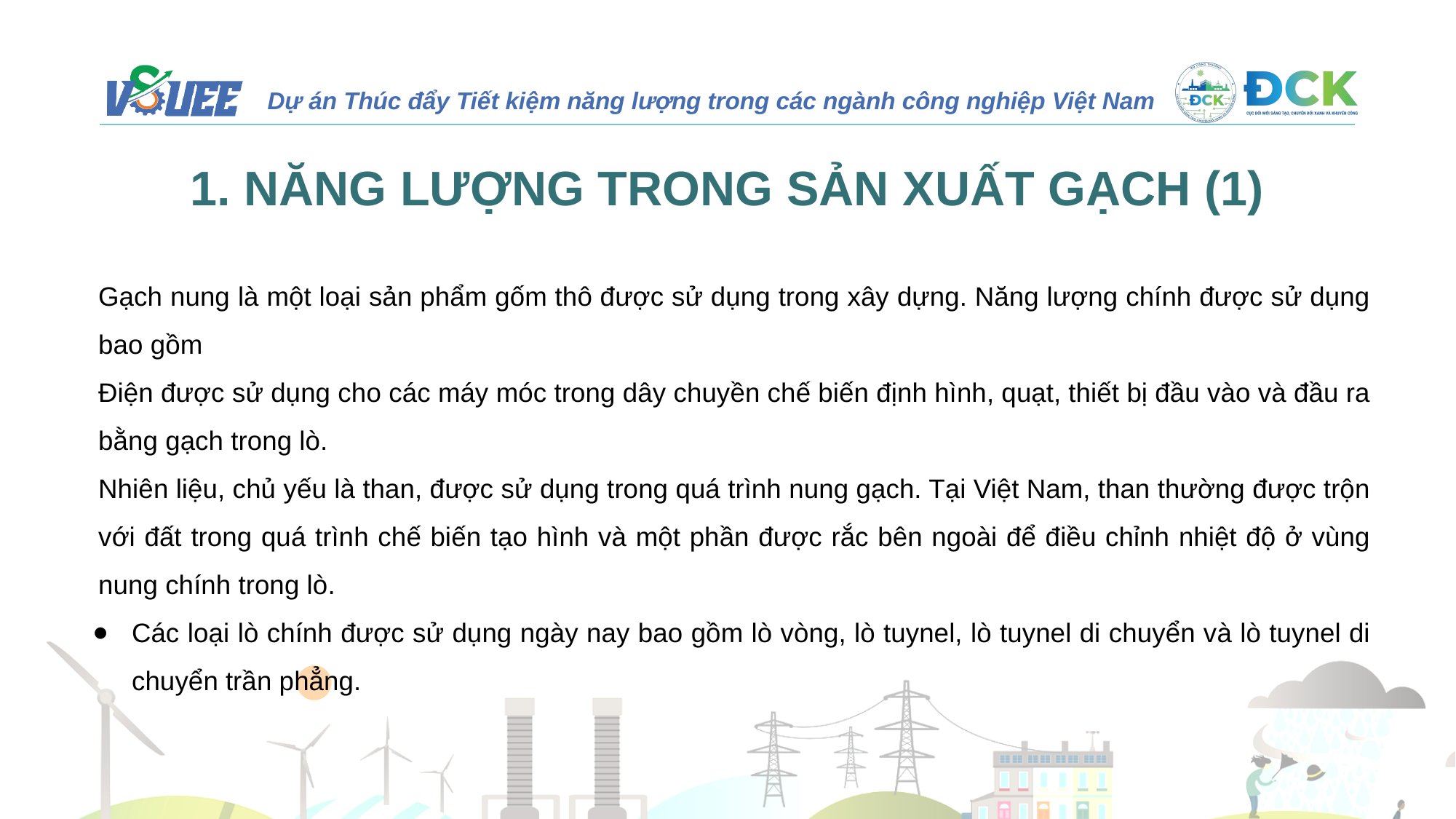

# 1. NĂNG LƯỢNG TRONG SẢN XUẤT GẠCH (1)
Gạch nung là một loại sản phẩm gốm thô được sử dụng trong xây dựng. Năng lượng chính được sử dụng bao gồm
Điện được sử dụng cho các máy móc trong dây chuyền chế biến định hình, quạt, thiết bị đầu vào và đầu ra bằng gạch trong lò.
Nhiên liệu, chủ yếu là than, được sử dụng trong quá trình nung gạch. Tại Việt Nam, than thường được trộn với đất trong quá trình chế biến tạo hình và một phần được rắc bên ngoài để điều chỉnh nhiệt độ ở vùng nung chính trong lò.
Các loại lò chính được sử dụng ngày nay bao gồm lò vòng, lò tuynel, lò tuynel di chuyển và lò tuynel di chuyển trần phẳng.